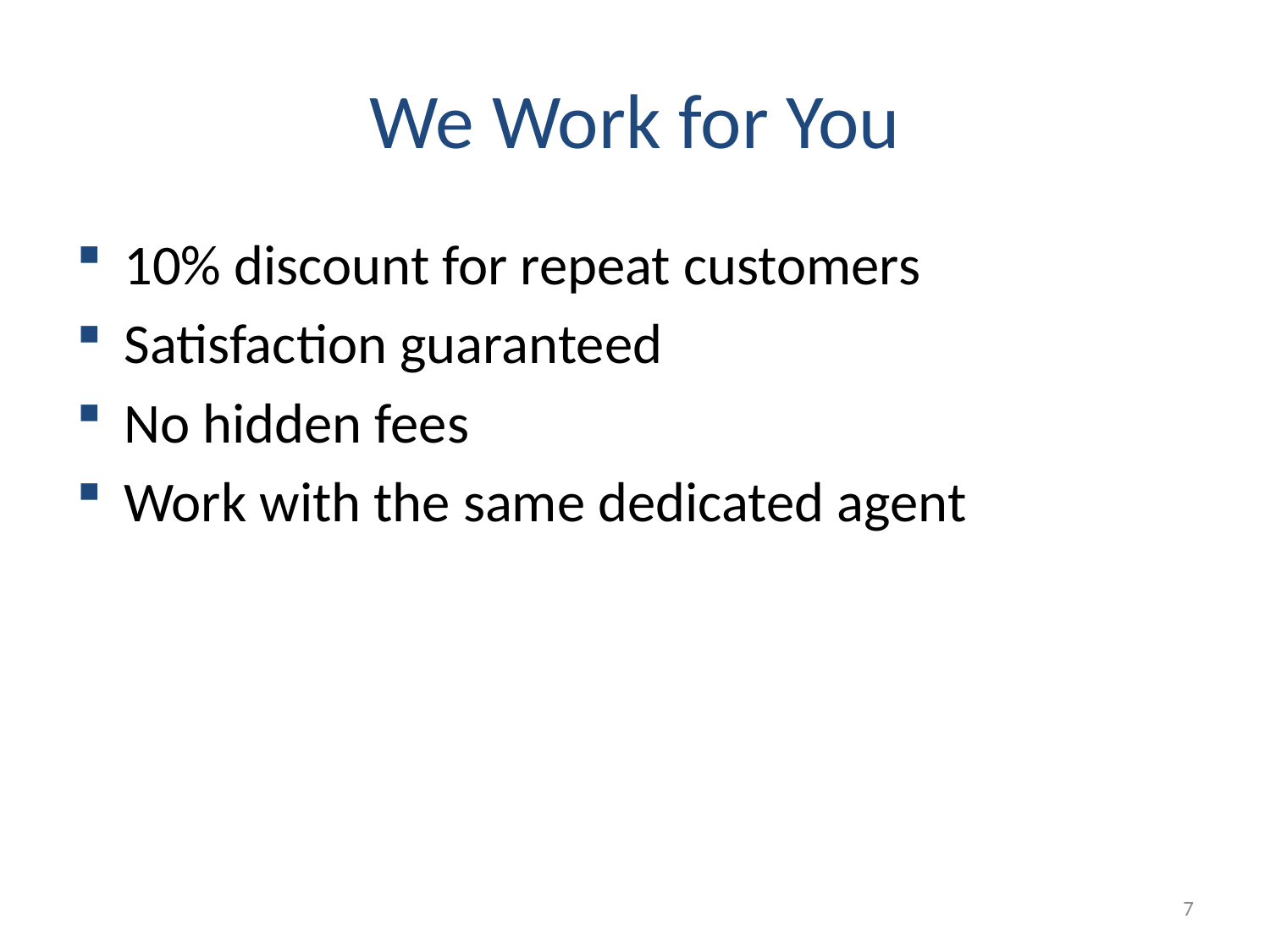

# We Work for You
10% discount for repeat customers
Satisfaction guaranteed
No hidden fees
Work with the same dedicated agent

7